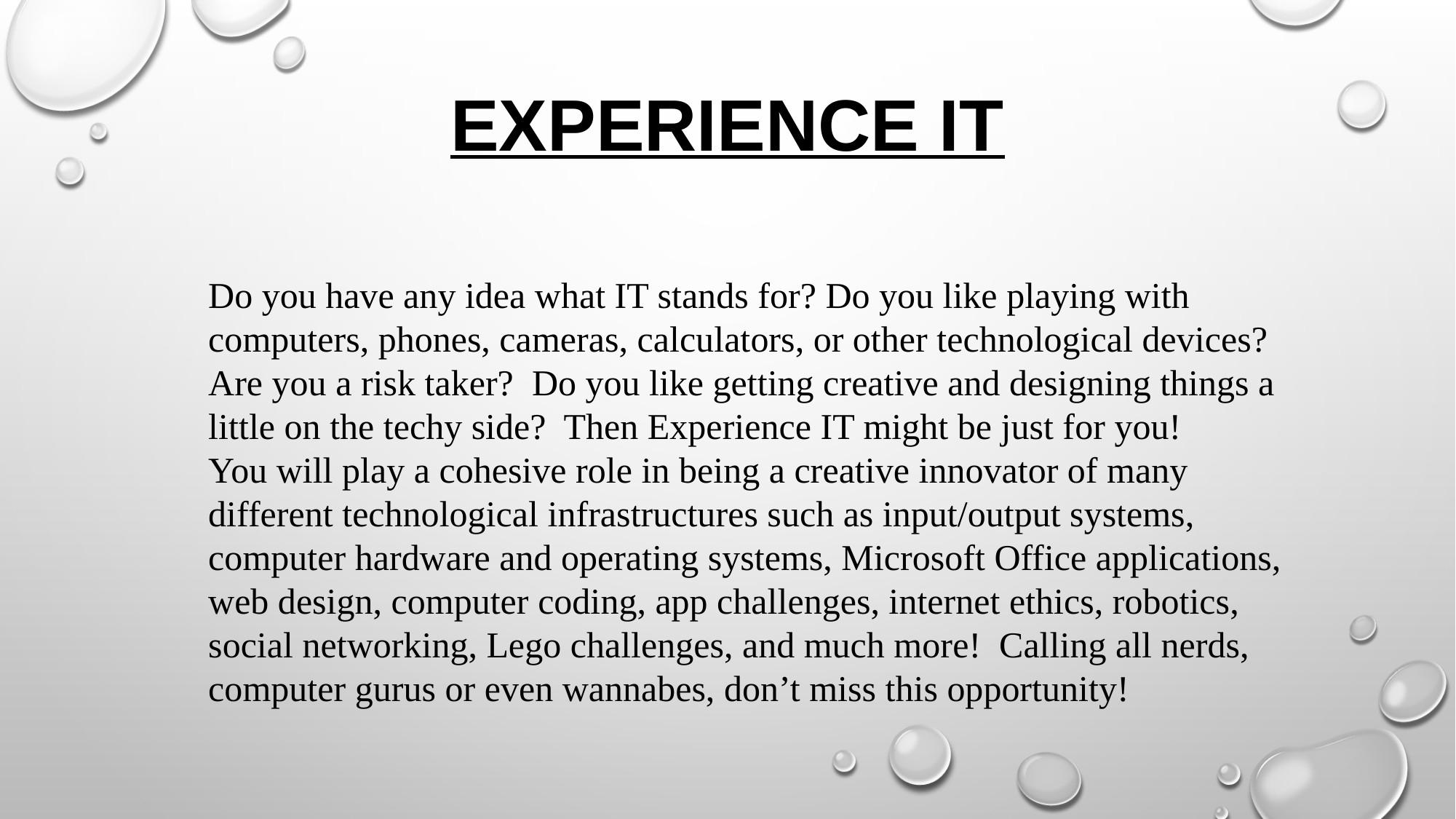

# EXPERIENCE IT
Do you have any idea what IT stands for? Do you like playing with computers, phones, cameras, calculators, or other technological devices?  Are you a risk taker?  Do you like getting creative and designing things a little on the techy side?  Then Experience IT might be just for you!
You will play a cohesive role in being a creative innovator of many different technological infrastructures such as input/output systems, computer hardware and operating systems, Microsoft Office applications, web design, computer coding, app challenges, internet ethics, robotics, social networking, Lego challenges, and much more!  Calling all nerds, computer gurus or even wannabes, don’t miss this opportunity!